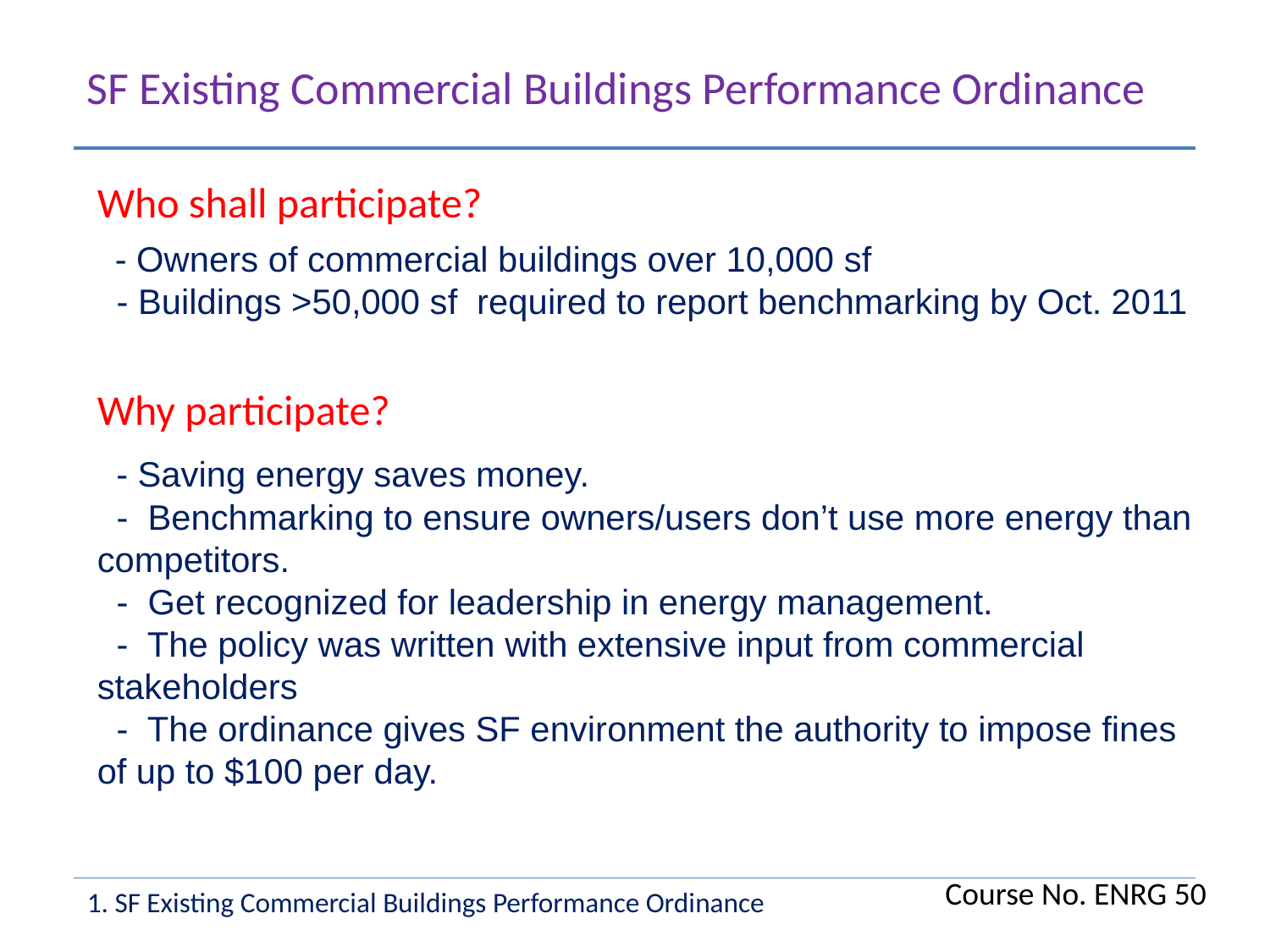

SF Existing Commercial Buildings Performance Ordinance
Who shall participate?
  - Owners of commercial buildings over 10,000 sf
  - Buildings >50,000 sf  required to report benchmarking by Oct. 2011

Why participate?
  - Saving energy saves money.
  -  Benchmarking to ensure owners/users don’t use more energy than competitors.
  -  Get recognized for leadership in energy management.
  -  The policy was written with extensive input from commercial stakeholders
  -  The ordinance gives SF environment the authority to impose fines of up to $100 per day.
Course No. ENRG 50
1. SF Existing Commercial Buildings Performance Ordinance